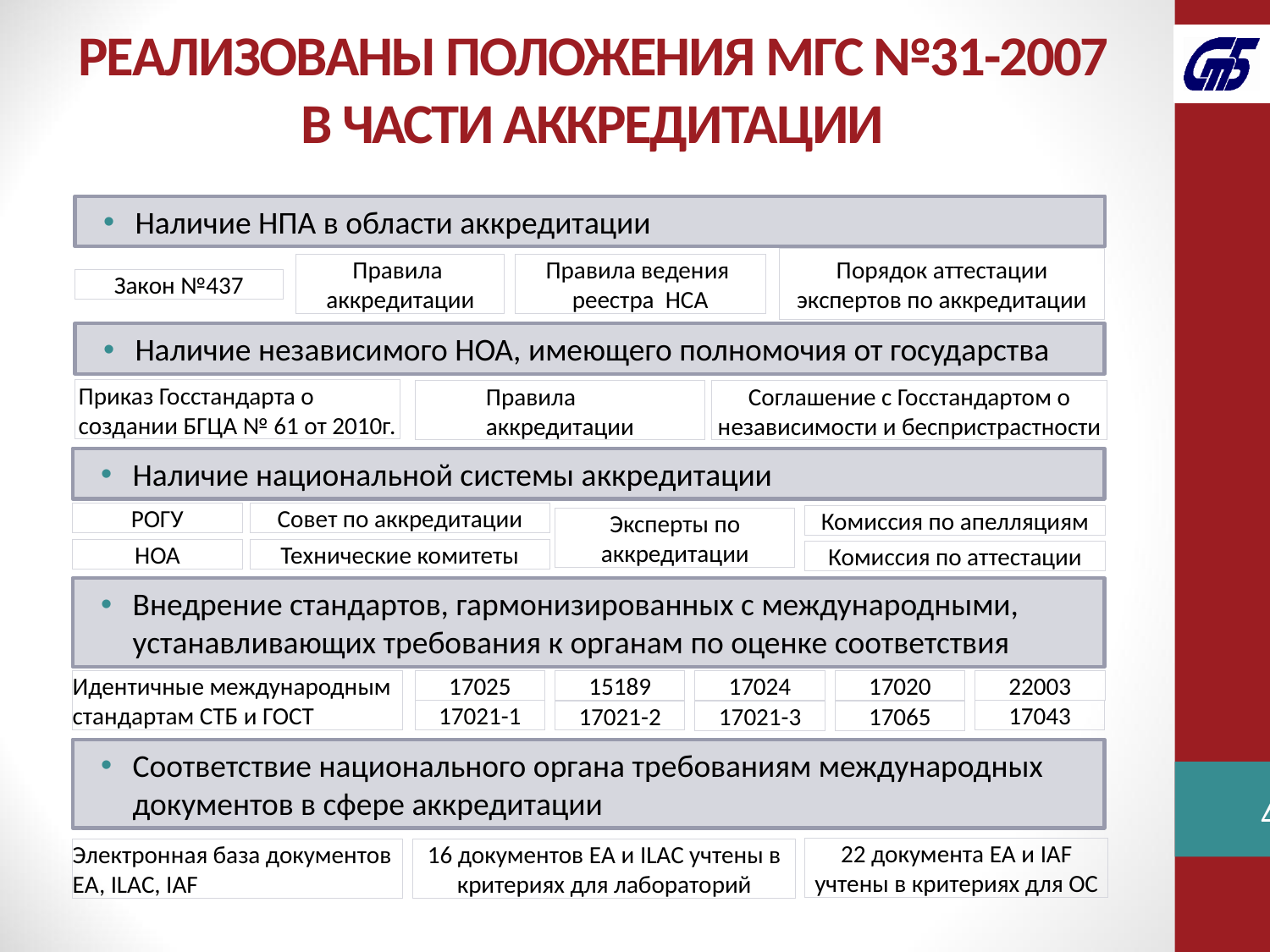

# Реализованы положениЯ МГС №31-2007 в части аккредитации
Наличие НПА в области аккредитации
Правила
аккредитации
Правила ведения
реестра  НСА
Порядок аттестации экспертов по аккредитации
Закон №437
Наличие независимого НОА, имеющего полномочия от государства
Приказ Госстандарта о создании БГЦА № 61 от 2010г.
Правила
аккредитации
Соглашение с Госстандартом о независимости и беспристрастности
Наличие национальной системы аккредитации
РОГУ
Совет по аккредитации
Комиссия по апелляциям
Эксперты по аккредитации
НОА
Технические комитеты
Комиссия по аттестации
Внедрение стандартов, гармонизированных с международными, устанавливающих требования к органам по оценке соответствия
Идентичные международным стандартам СТБ и ГОСТ
17025
15189
22003
17024
17020
17021-1
17043
17021-2
17021-3
17065
Соответствие национального органа требованиям международных документов в сфере аккредитации
42
22 документа ЕА и IAF учтены в критериях для ОС
16 документов ЕА и ILAC учтены в критериях для лабораторий
Электронная база документов ЕА, ILAC, IAF